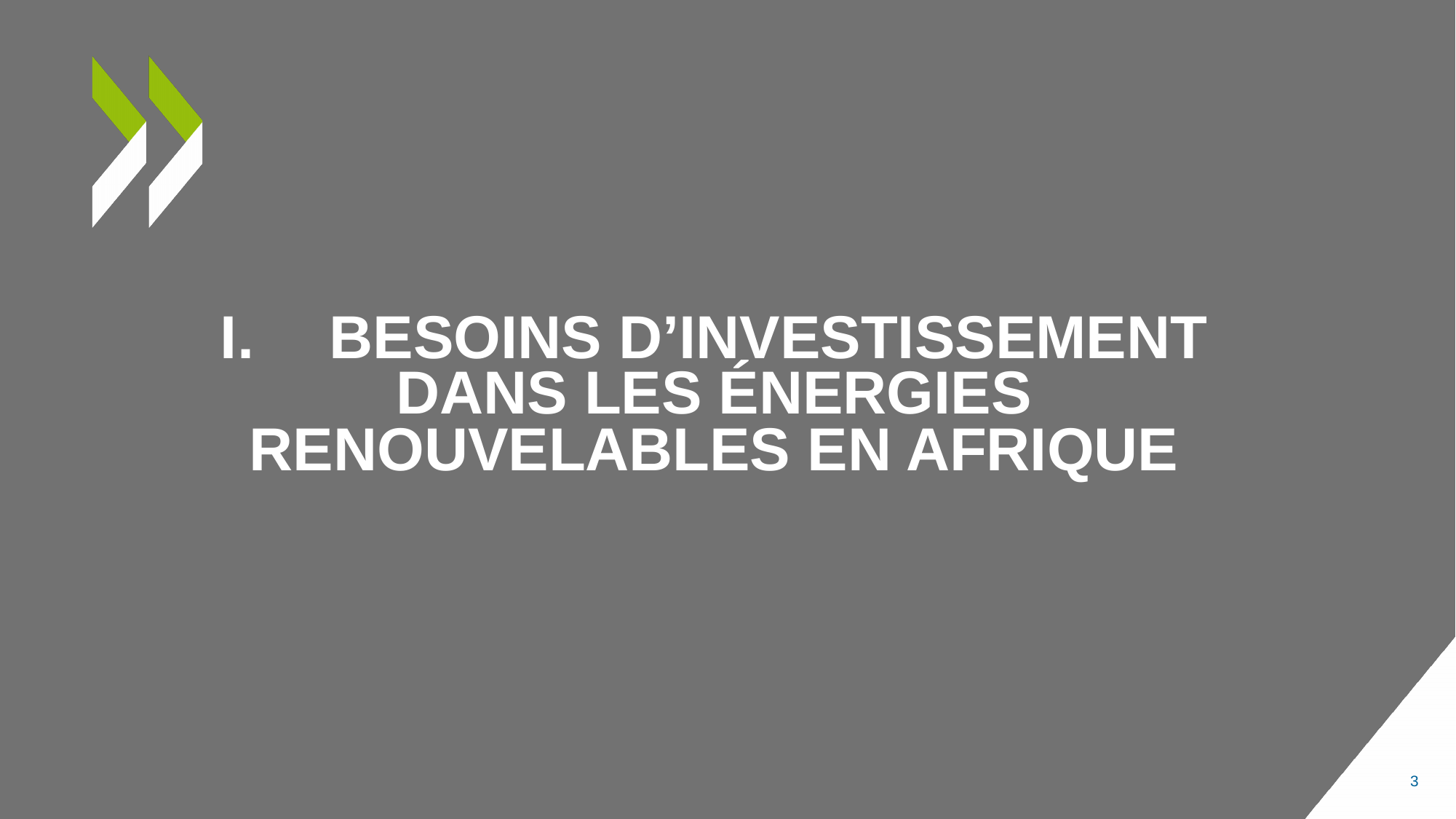

# I. 	Besoins d’investissement dans les énergies renouvelables en Afrique
3